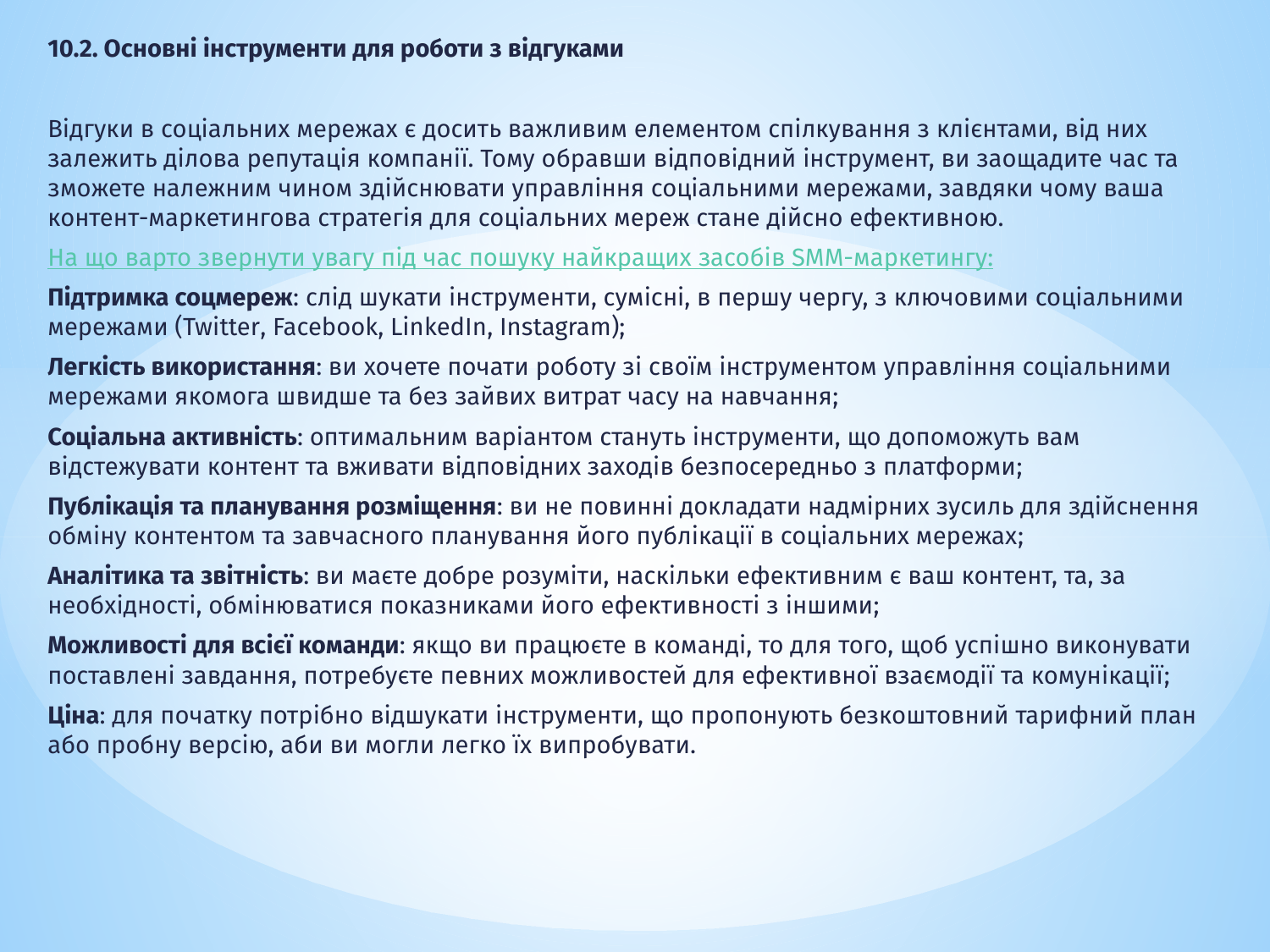

10.2. Основні інструменти для роботи з відгуками

Відгуки в соціальних мережах є досить важливим елементом спілкування з клієнтами, від них залежить ділова репутація компанії. Тому обравши відповідний інструмент, ви заощадите час та зможете належним чином здійснювати управління соціальними мережами, завдяки чому ваша контент-маркетингова стратегія для соціальних мереж стане дійсно ефективною.
На що варто звернути увагу під час пошуку найкращих засобів SMM-маркетингу:
Підтримка соцмереж: слід шукати інструменти, сумісні, в першу чергу, з ключовими соціальними мережами (Twitter, Facebook, LinkedIn, Instagram);
Легкість використання: ви хочете почати роботу зі своїм інструментом управління соціальними мережами якомога швидше та без зайвих витрат часу на навчання;
Соціальна активність: оптимальним варіантом стануть інструменти, що допоможуть вам відстежувати контент та вживати відповідних заходів безпосередньо з платформи;
Публікація та планування розміщення: ви не повинні докладати надмірних зусиль для здійснення обміну контентом та завчасного планування його публікації в соціальних мережах;
Аналітика та звітність: ви маєте добре розуміти, наскільки ефективним є ваш контент, та, за необхідності, обмінюватися показниками його ефективності з іншими;
Можливості для всієї команди: якщо ви працюєте в команді, то для того, щоб успішно виконувати поставлені завдання, потребуєте певних можливостей для ефективної взаємодії та комунікації;
Ціна: для початку потрібно відшукати інструменти, що пропонують безкоштовний тарифний план або пробну версію, аби ви могли легко їх випробувати.